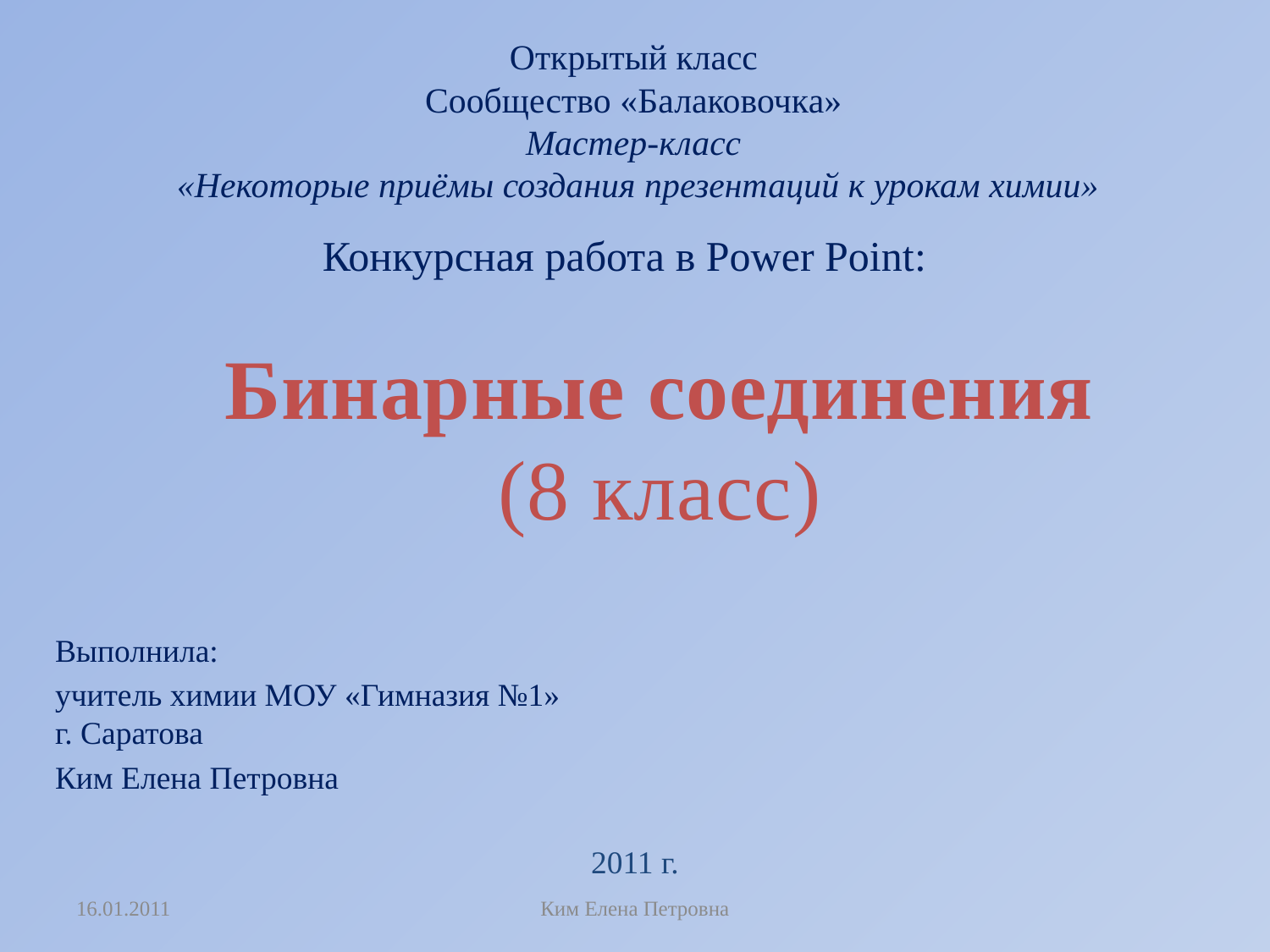

# Открытый класс Сообщество «Балаковочка» Мастер-класс «Некоторые приёмы создания презентаций к урокам химии»

Конкурсная работа в Power Point:
Бинарные соединения (8 класс)
Выполнила:
учитель химии МОУ «Гимназия №1»
г. Саратова
Ким Елена Петровна
2011 г.
16.01.2011
Ким Елена Петровна